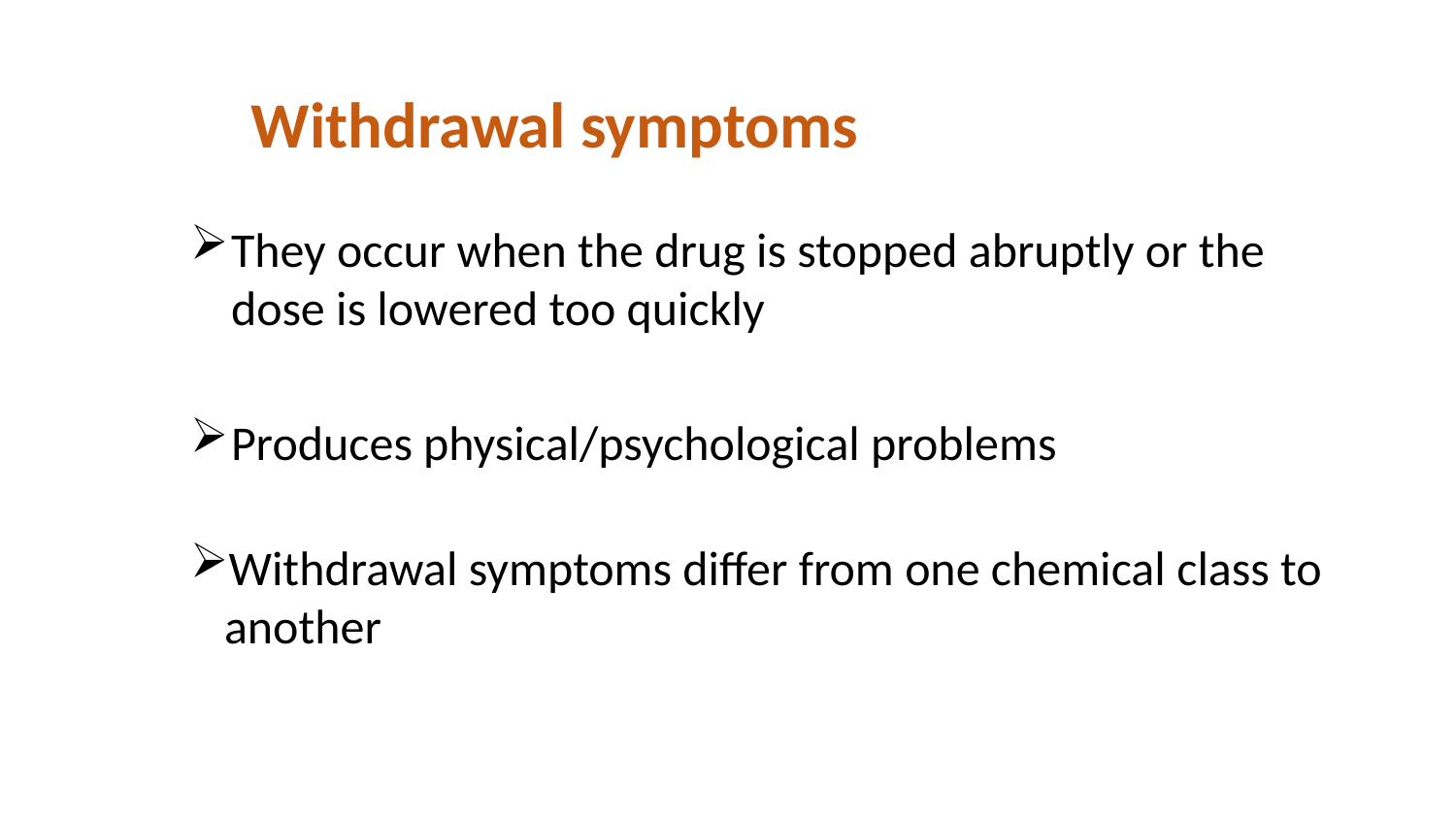

Withdrawal symptoms
They occur when the drug is stopped abruptly or the dose is lowered too quickly

Produces physical/psychological problems

Withdrawal symptoms differ from one chemical class to another